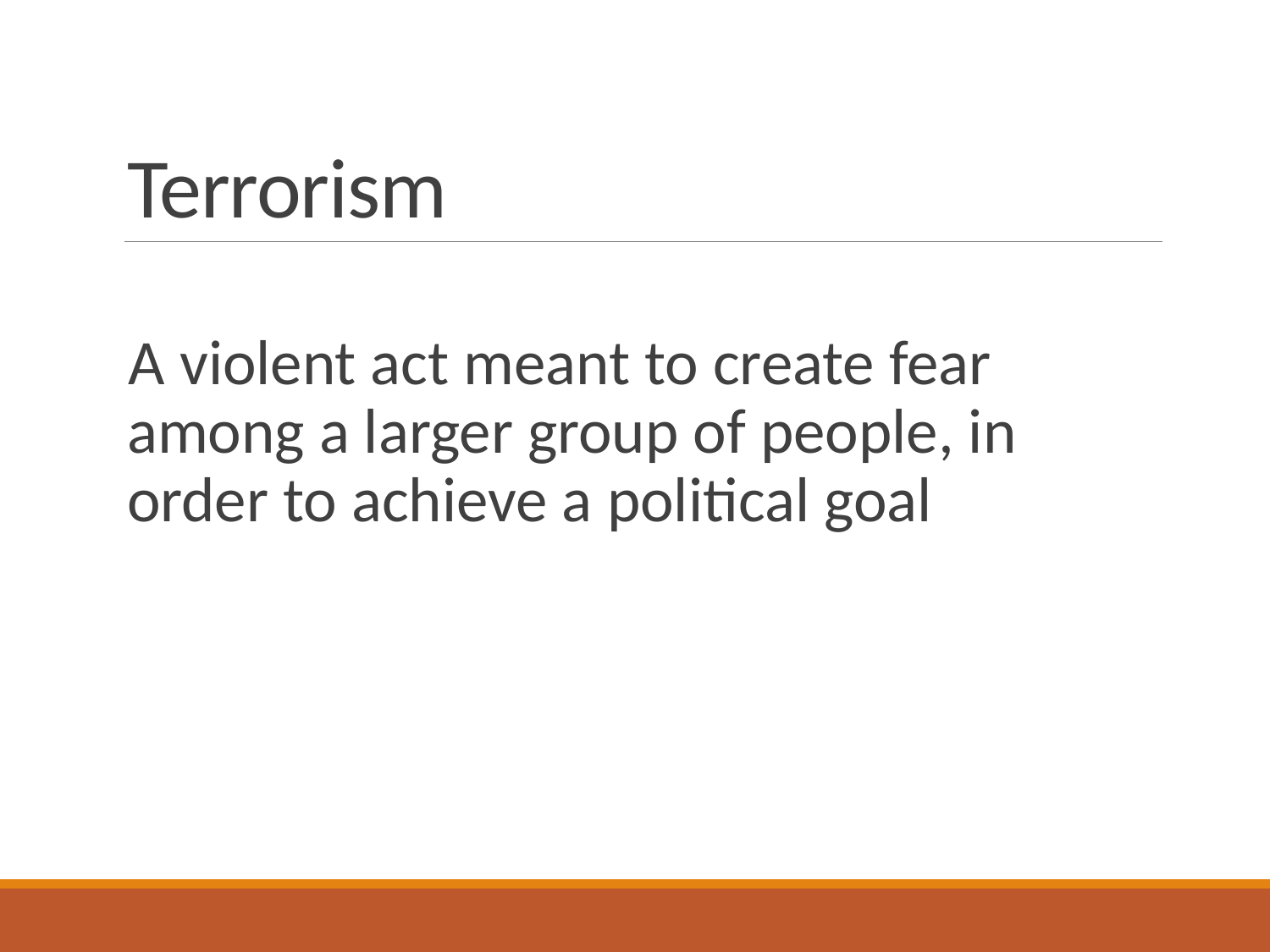

# Terrorism

A violent act meant to create fear among a larger group of people, in order to achieve a political goal